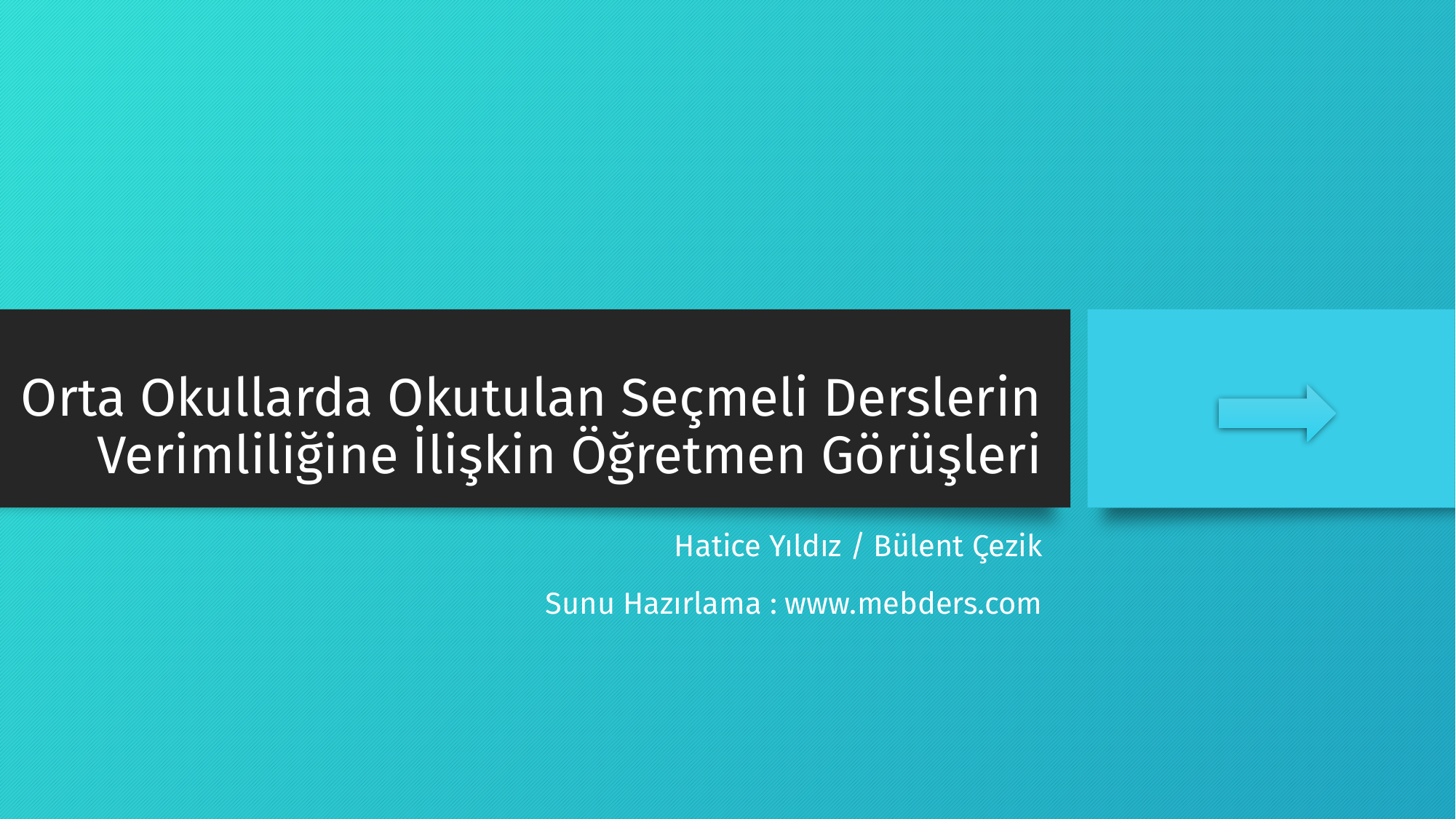

# Orta Okullarda Okutulan Seçmeli Derslerin Verimliliğine İlişkin Öğretmen Görüşleri

Hatice Yıldız / Bülent Çezik
Sunu Hazırlama : www.mebders.com